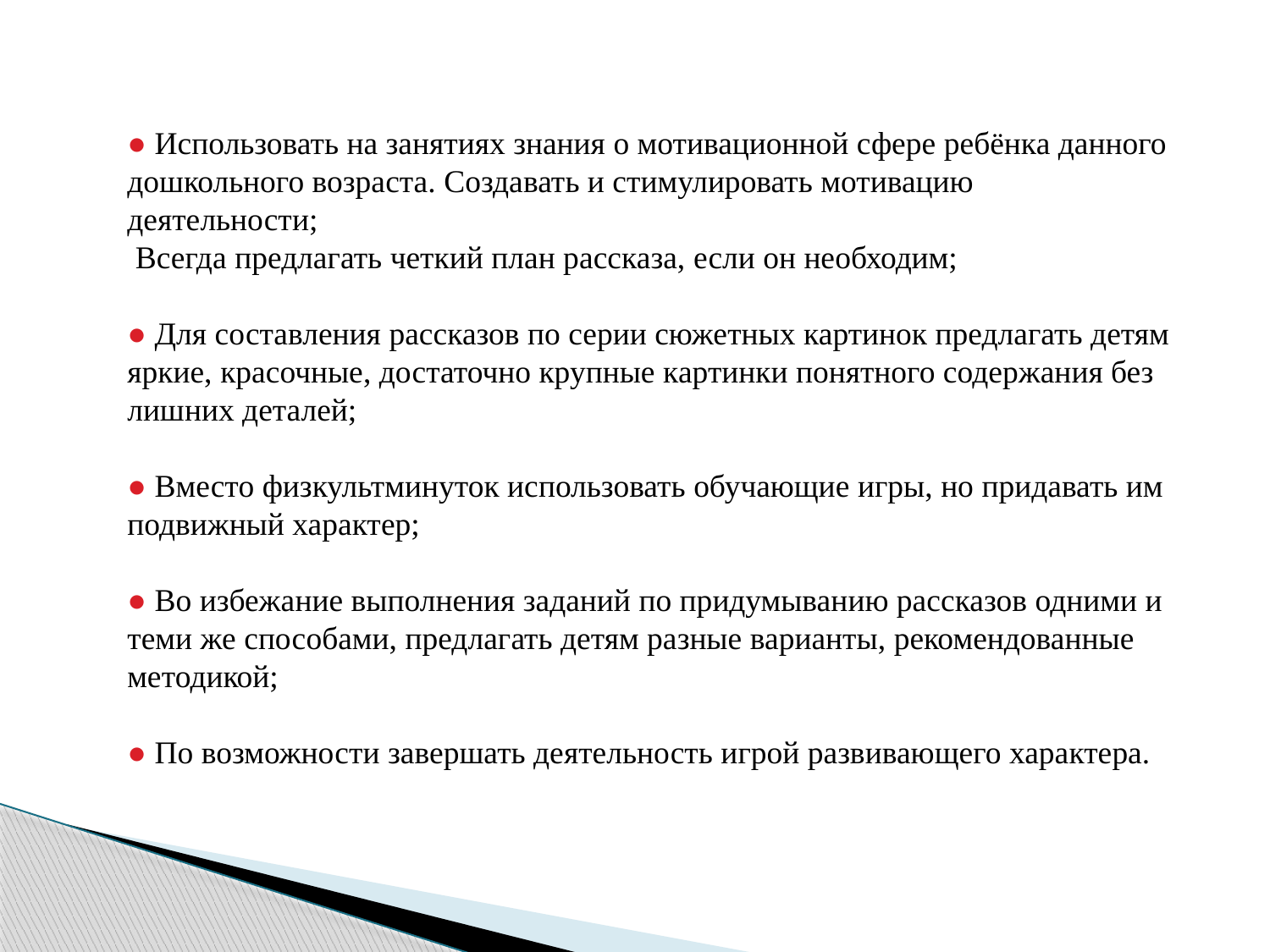

● Использовать на занятиях знания о мотивационной сфере ребёнка данного дошкольного возраста. Создавать и стимулировать мотивацию деятельности;
 Всегда предлагать четкий план рассказа, если он необходим;

● Для составления рассказов по серии сюжетных картинок предлагать детям яркие, красочные, достаточно крупные картинки понятного содержания без лишних деталей;

● Вместо физкультминуток использовать обучающие игры, но придавать им подвижный характер;

● Во избежание выполнения заданий по придумыванию рассказов одними и теми же способами, предлагать детям разные варианты, рекомендованные методикой;

● По возможности завершать деятельность игрой развивающего характера.